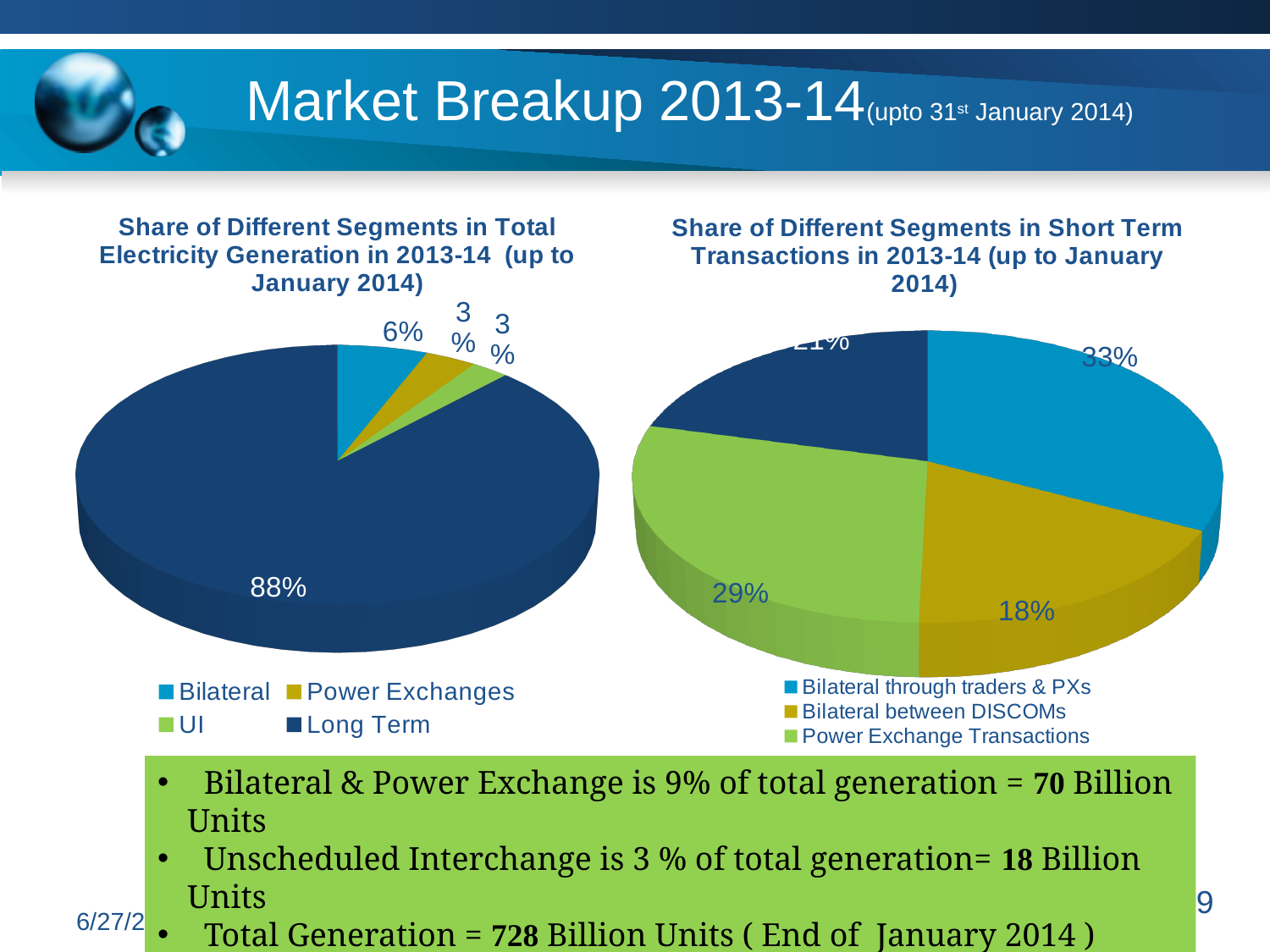

# Market Breakup 2013-14(upto 31st January 2014)

[unsupported chart]

[unsupported chart]

  Bilateral & Power Exchange is 9% of total generation = 70 Billion Units
  Unscheduled Interchange is 3 % of total generation= 18 Billion Units
  Total Generation = 728 Billion Units ( End of  January 2014 )
9
6/27/2014